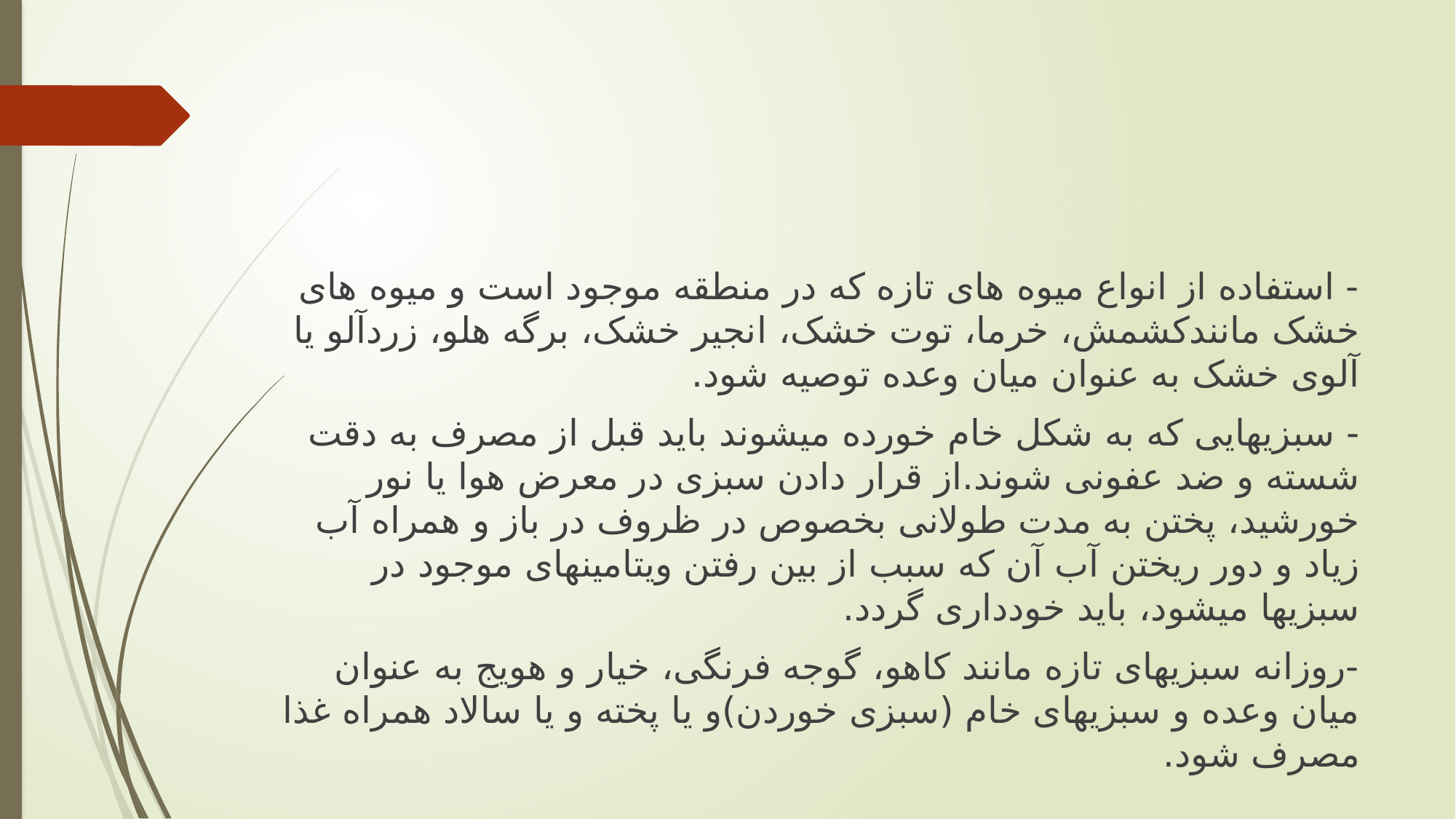

- استفاده از انواع میوه های تازه که در منطقه موجود است و میوه های خشک مانندکشمش، خرما، توت خشک، انجیر خشک، برگه هلو، زردآلو یا آلوی خشک به عنوان میان وعده توصیه شود.
- سبزیهایی که به شکل خام خورده میشوند باید قبل از مصرف به دقت شسته و ضد عفونی شوند.از قرار دادن سبزی در معرض هوا یا نور خورشید، پختن به مدت طولانی بخصوص در ظروف در باز و همراه آب زیاد و دور ریختن آب آن که سبب از بین رفتن ویتامینهای موجود در سبزیها میشود، باید خودداری گردد.
-روزانه سبزیهای تازه مانند کاهو، گوجه فرنگی، خیار و هویج به عنوان میان وعده و سبزیهای خام (سبزی خوردن)و یا پخته و یا سالاد همراه غذا مصرف شود.